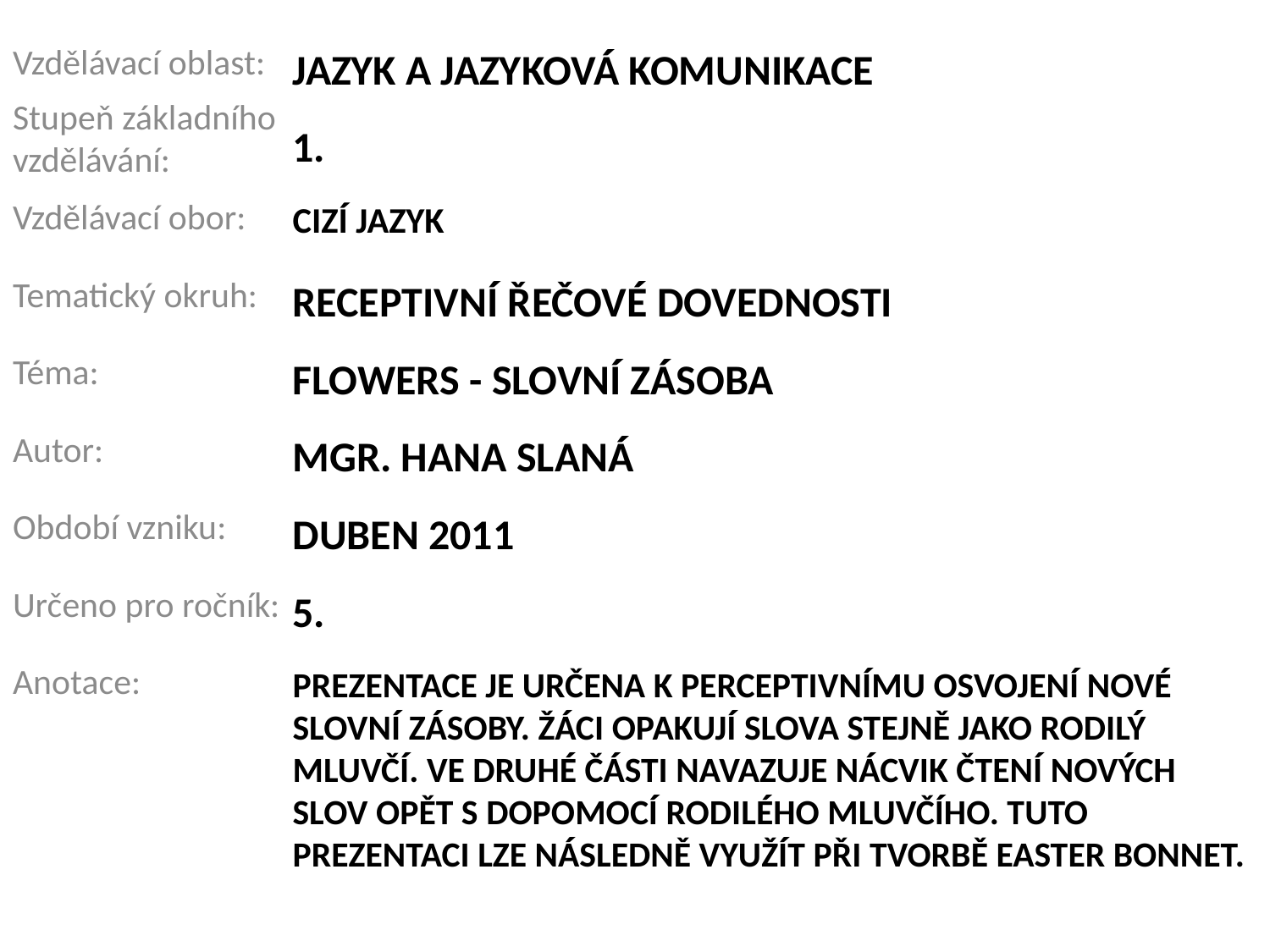

Vzdělávací oblast:
Jazyk a jazyková komunikace
1.
Cizí jazyk
Receptivní řečové dovednosti
Flowers - Slovní zásoba
MGR. Hana Slaná
duben 2011
5.
Prezentace je určena k perceptivnímu osvojení nové slovní zásoby. Žáci opakují slova stejně jako rodilý mluvčí. Ve druhé části navazuje nácvik čtení nových slov opět s dopomocí rodilého mluvčího. Tuto prezentaci lze následně využít při tvorbě easter bonnet.
Stupeň základního vzdělávání:
Vzdělávací obor:
Tematický okruh:
Téma:
Autor:
Období vzniku:
Určeno pro ročník:
Anotace: